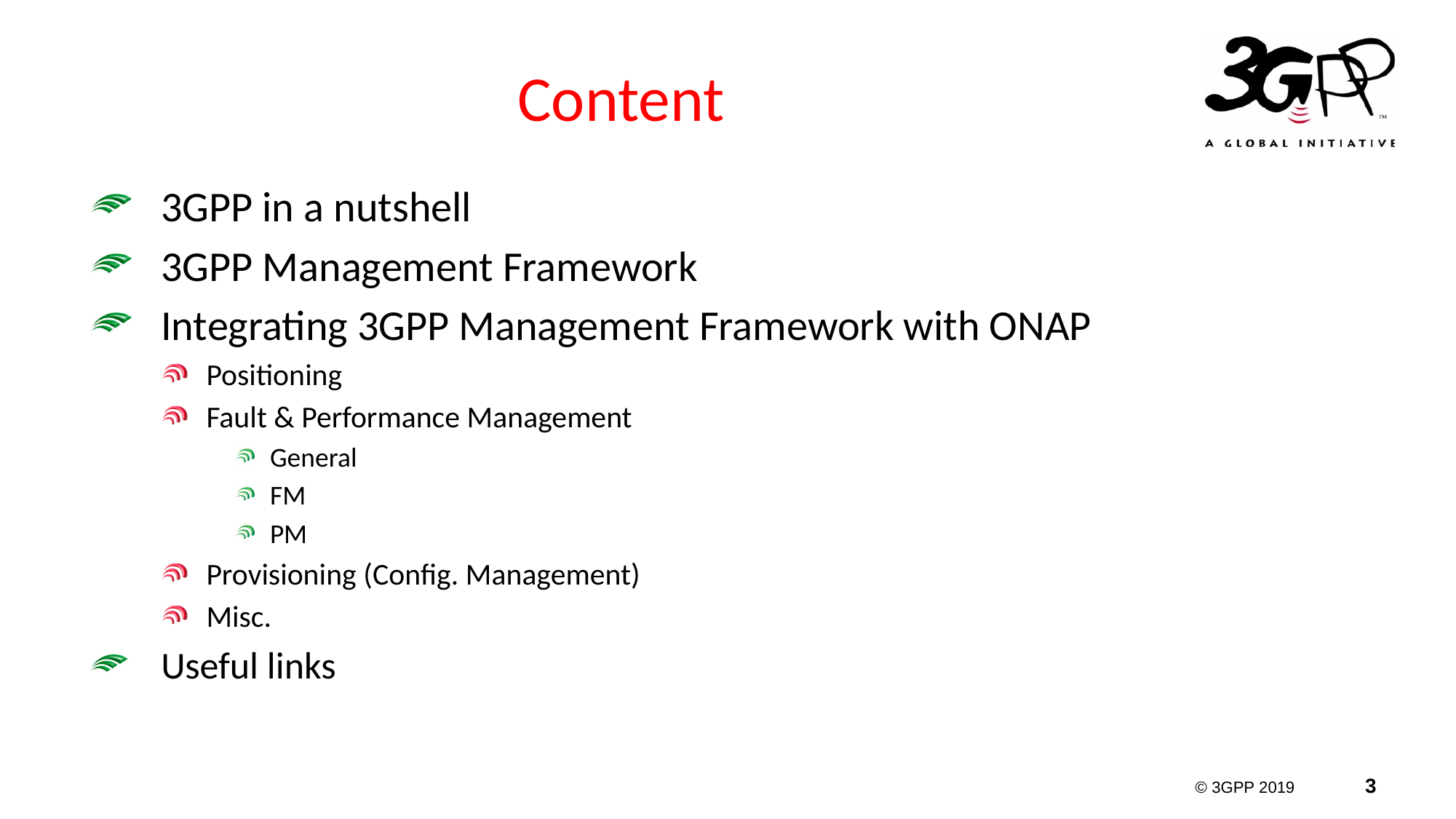

# Content
3GPP in a nutshell
3GPP Management Framework
Integrating 3GPP Management Framework with ONAP
Positioning
Fault & Performance Management
General
FM
PM
Provisioning (Config. Management)
Misc.
Useful links